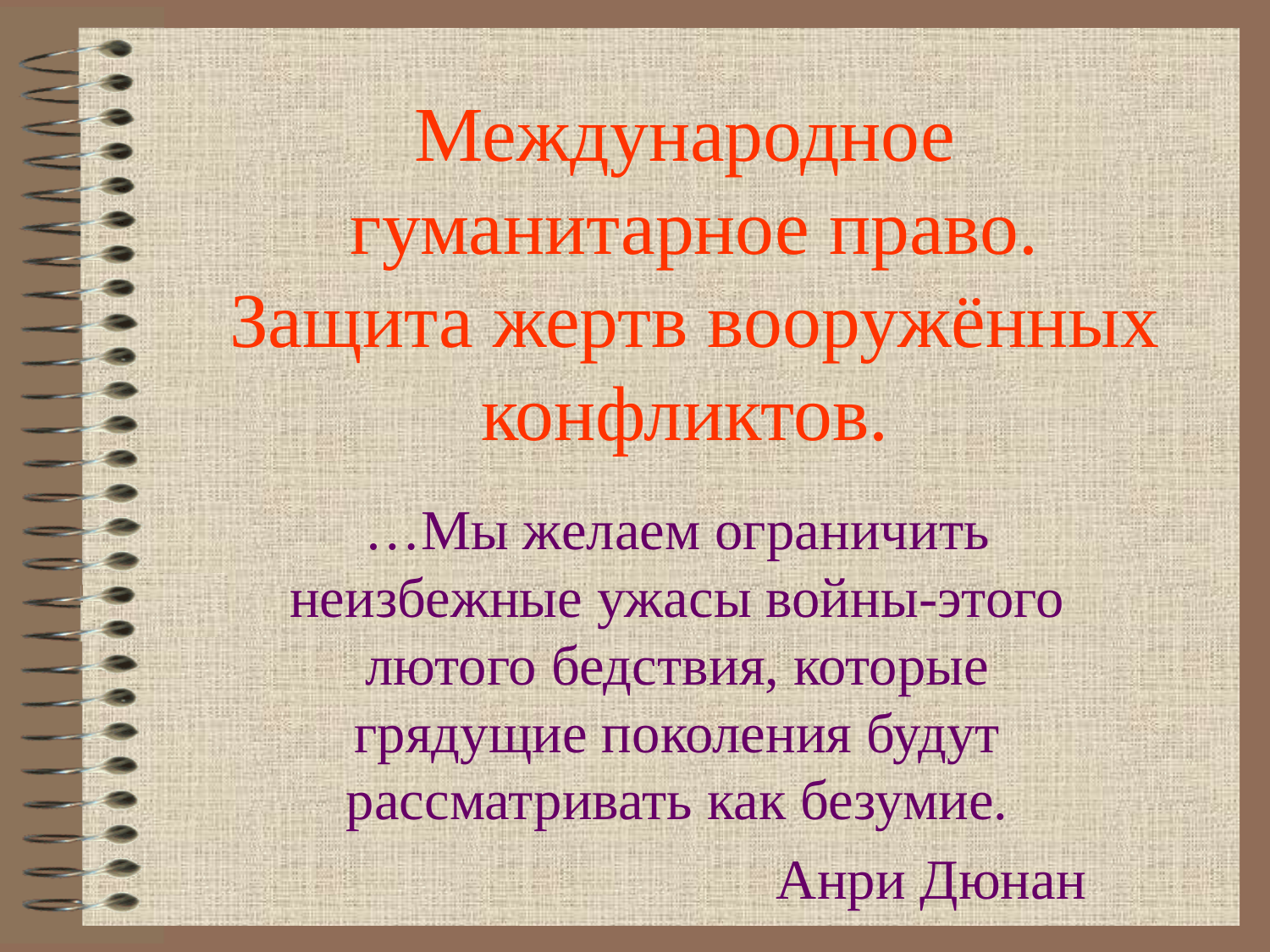

# Международное гуманитарное право. Защита жертв вооружённых конфликтов.
…Мы желаем ограничить неизбежные ужасы войны-этого лютого бедствия, которые грядущие поколения будут рассматривать как безумие.
				Анри Дюнан